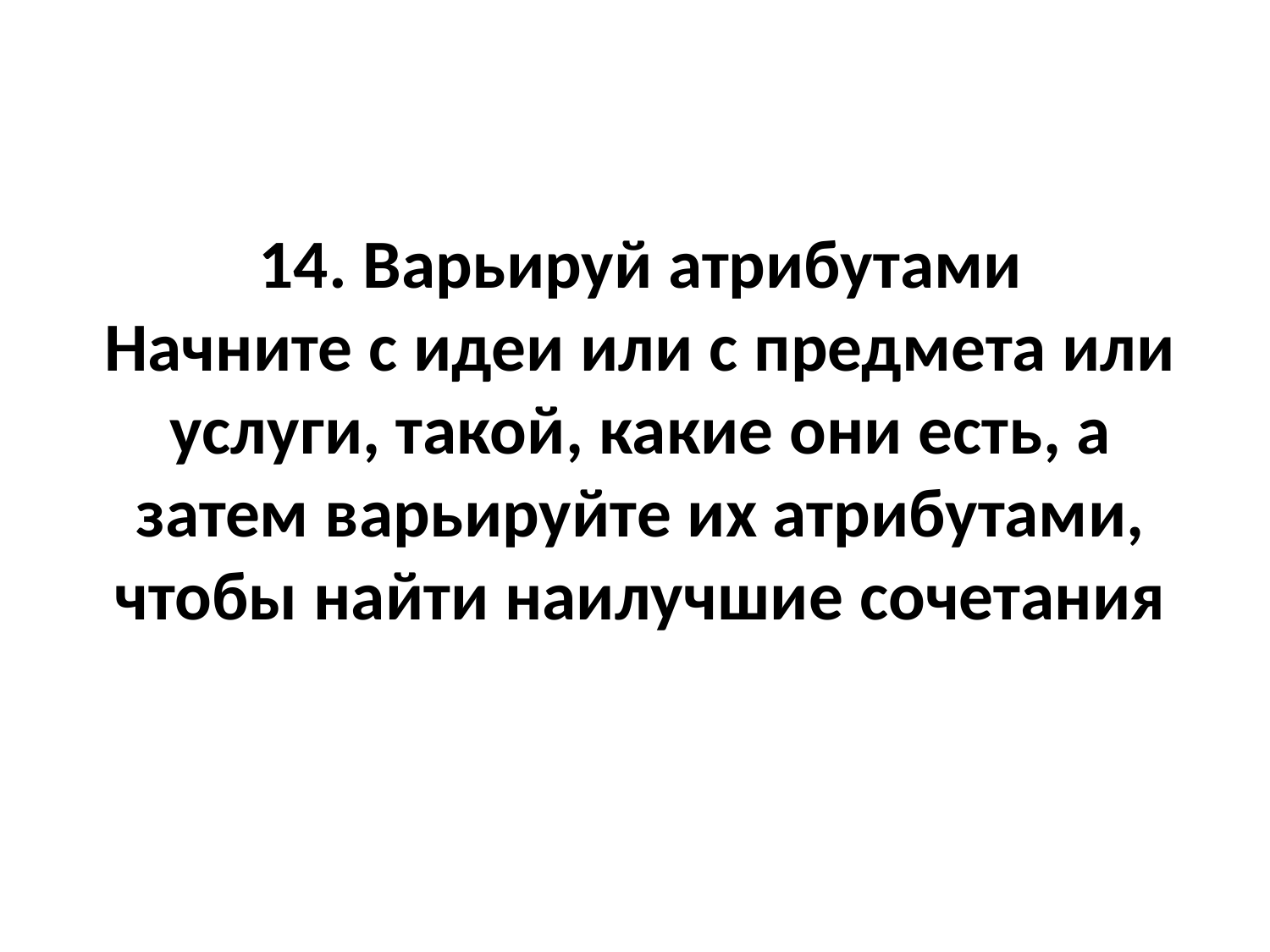

# 14. Варьируй атрибутами Начните с идеи или с предмета или услуги, такой, какие они есть, а затем варьируйте их атрибутами, чтобы найти наилучшие сочетания